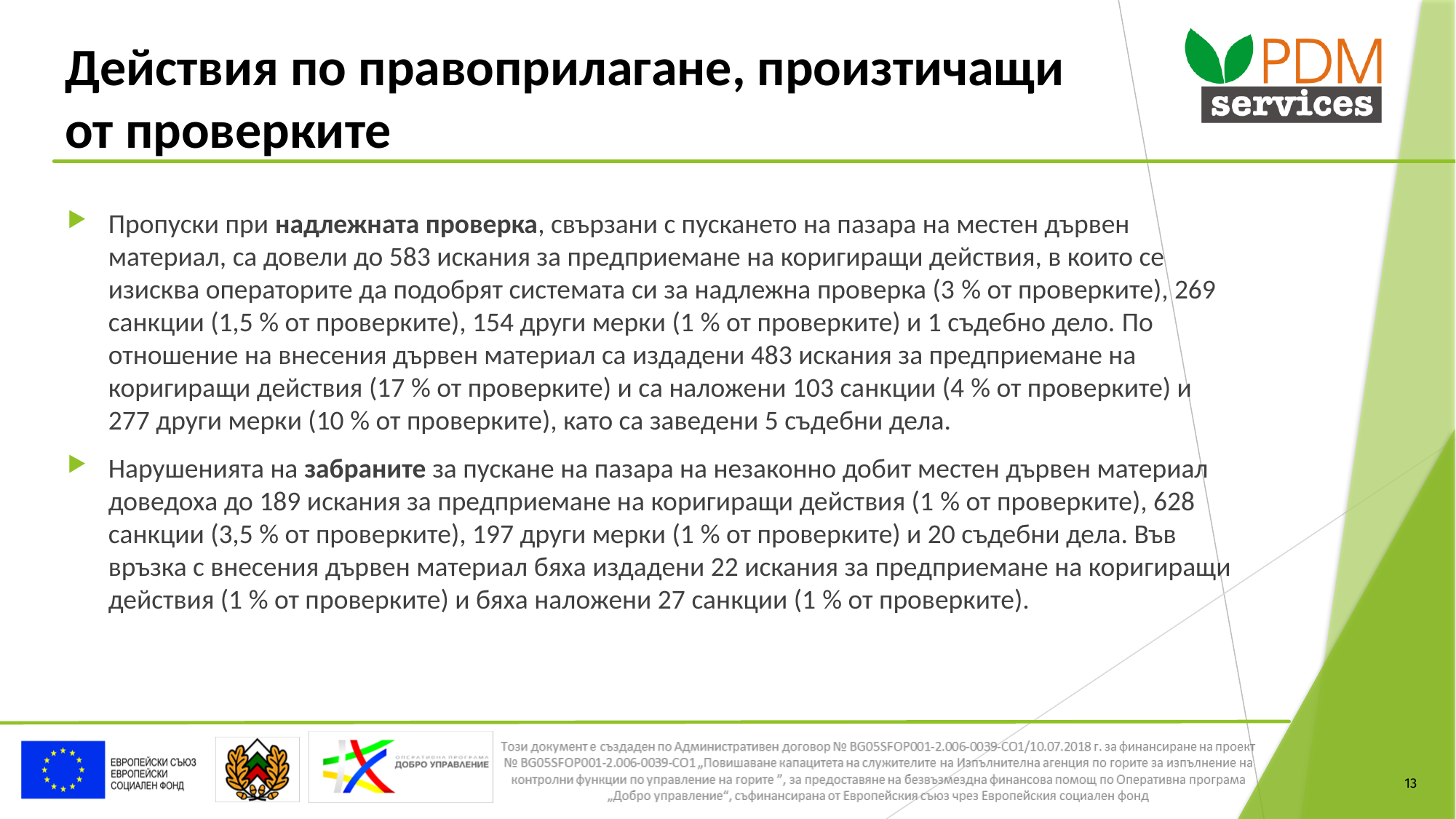

# Действия по правоприлагане, произтичащи от проверките
Пропуски при надлежната проверка, свързани с пускането на пазара на местен дървен материал, са довели до 583 искания за предприемане на коригиращи действия, в които се изисква операторите да подобрят системата си за надлежна проверка (3 % от проверките), 269 санкции (1,5 % от проверките), 154 други мерки (1 % от проверките) и 1 съдебно дело. По отношение на внесения дървен материал са издадени 483 искания за предприемане на коригиращи действия (17 % от проверките) и са наложени 103 санкции (4 % от проверките) и 277 други мерки (10 % от проверките), като са заведени 5 съдебни дела.
Нарушенията на забраните за пускане на пазара на незаконно добит местен дървен материал доведоха до 189 искания за предприемане на коригиращи действия (1 % от проверките), 628 санкции (3,5 % от проверките), 197 други мерки (1 % от проверките) и 20 съдебни дела. Във връзка с внесения дървен материал бяха издадени 22 искания за предприемане на коригиращи действия (1 % от проверките) и бяха наложени 27 санкции (1 % от проверките).

13